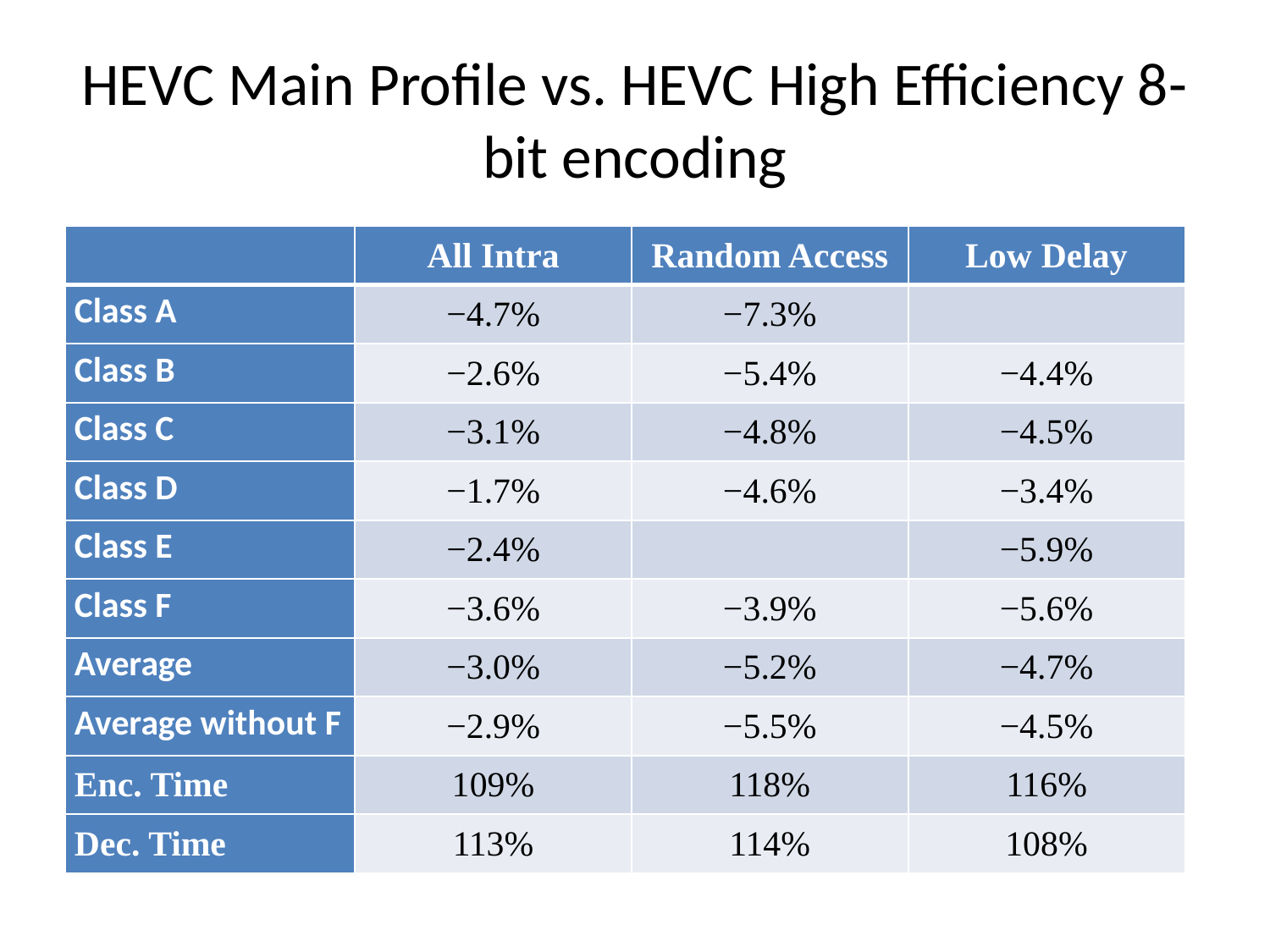

# HEVC Main Profile vs. HEVC High Efficiency 8-bit encoding

|  | All Intra | Random Access | Low Delay |
| --- | --- | --- | --- |
| Class A | −4.7% | −7.3% |  |
| Class B | −2.6% | −5.4% | −4.4% |
| Class C | −3.1% | −4.8% | −4.5% |
| Class D | −1.7% | −4.6% | −3.4% |
| Class E | −2.4% |  | −5.9% |
| Class F | −3.6% | −3.9% | −5.6% |
| Average | −3.0% | −5.2% | −4.7% |
| Average without F | −2.9% | −5.5% | −4.5% |
| Enc. Time | 109% | 118% | 116% |
| Dec. Time | 113% | 114% | 108% |